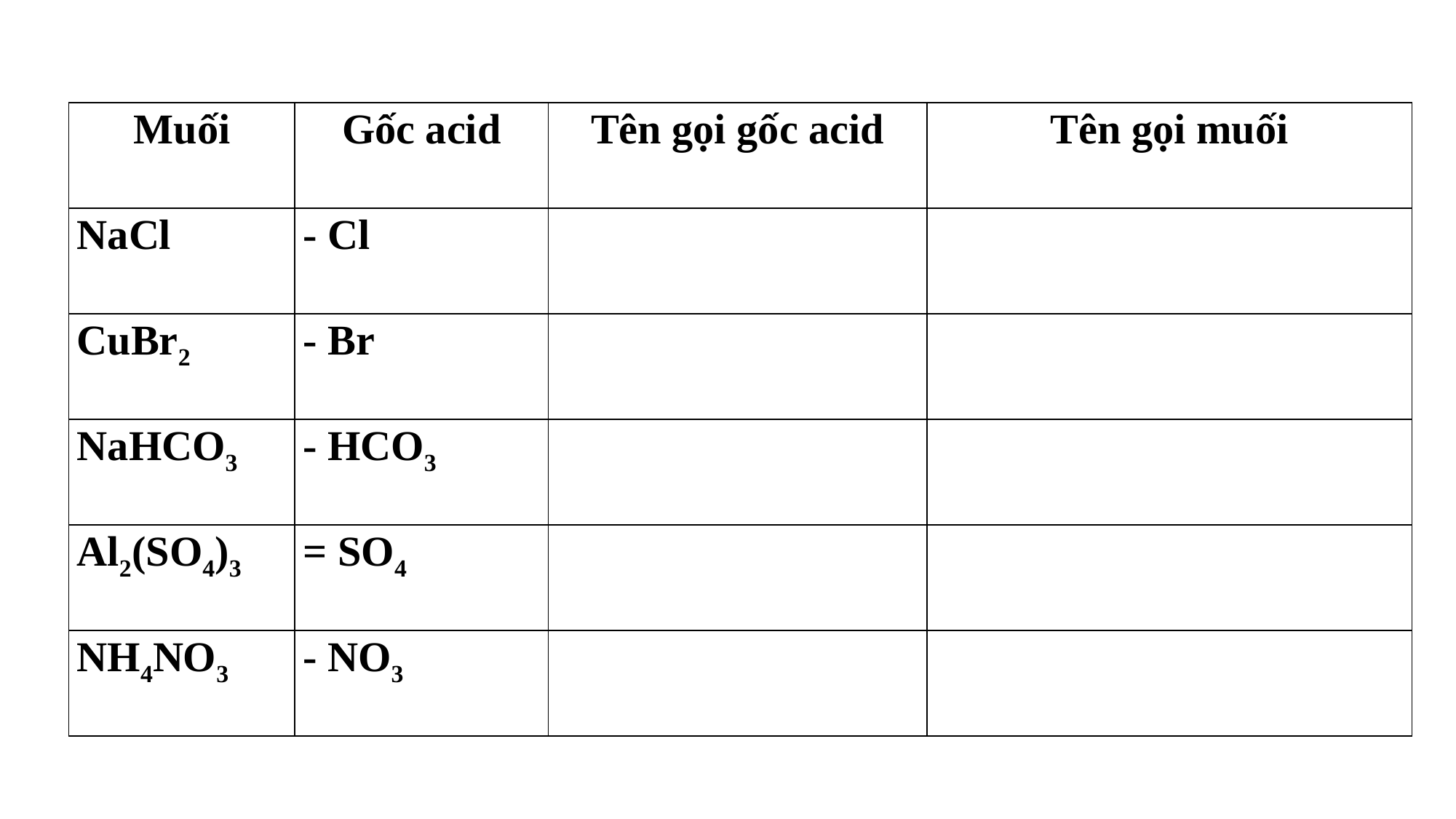

| Muối | Gốc acid | Tên gọi gốc acid | Tên gọi muối |
| --- | --- | --- | --- |
| NaCl | - Cl |  |  |
| CuBr2 | - Br |  |  |
| NaHCO3 | - HCO3 |  |  |
| Al2(SO4)3 | = SO4 |  |  |
| NH4NO3 | - NO3 |  |  |